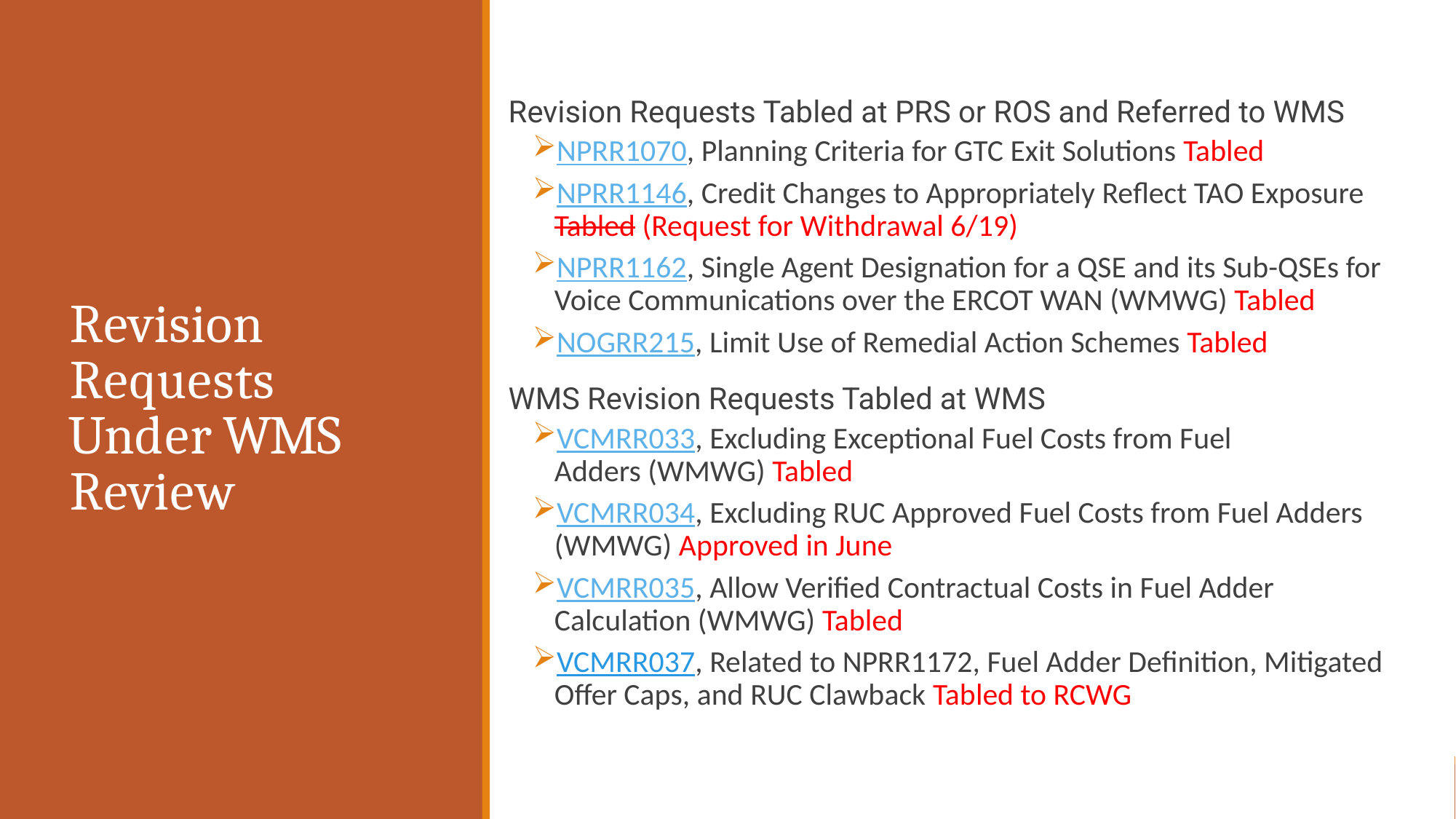

Revision Requests Tabled at PRS or ROS and Referred to WMS
NPRR1070, Planning Criteria for GTC Exit Solutions Tabled
NPRR1146, Credit Changes to Appropriately Reflect TAO Exposure  Tabled (Request for Withdrawal 6/19)
NPRR1162, Single Agent Designation for a QSE and its Sub-QSEs for Voice Communications over the ERCOT WAN (WMWG) Tabled
NOGRR215, Limit Use of Remedial Action Schemes Tabled
WMS Revision Requests Tabled at WMS
VCMRR033, Excluding Exceptional Fuel Costs from Fuel Adders (WMWG) Tabled
VCMRR034, Excluding RUC Approved Fuel Costs from Fuel Adders (WMWG) Approved in June
VCMRR035, Allow Verified Contractual Costs in Fuel Adder Calculation (WMWG) Tabled
VCMRR037, Related to NPRR1172, Fuel Adder Definition, Mitigated Offer Caps, and RUC Clawback Tabled to RCWG
# Revision Requests Under WMS Review